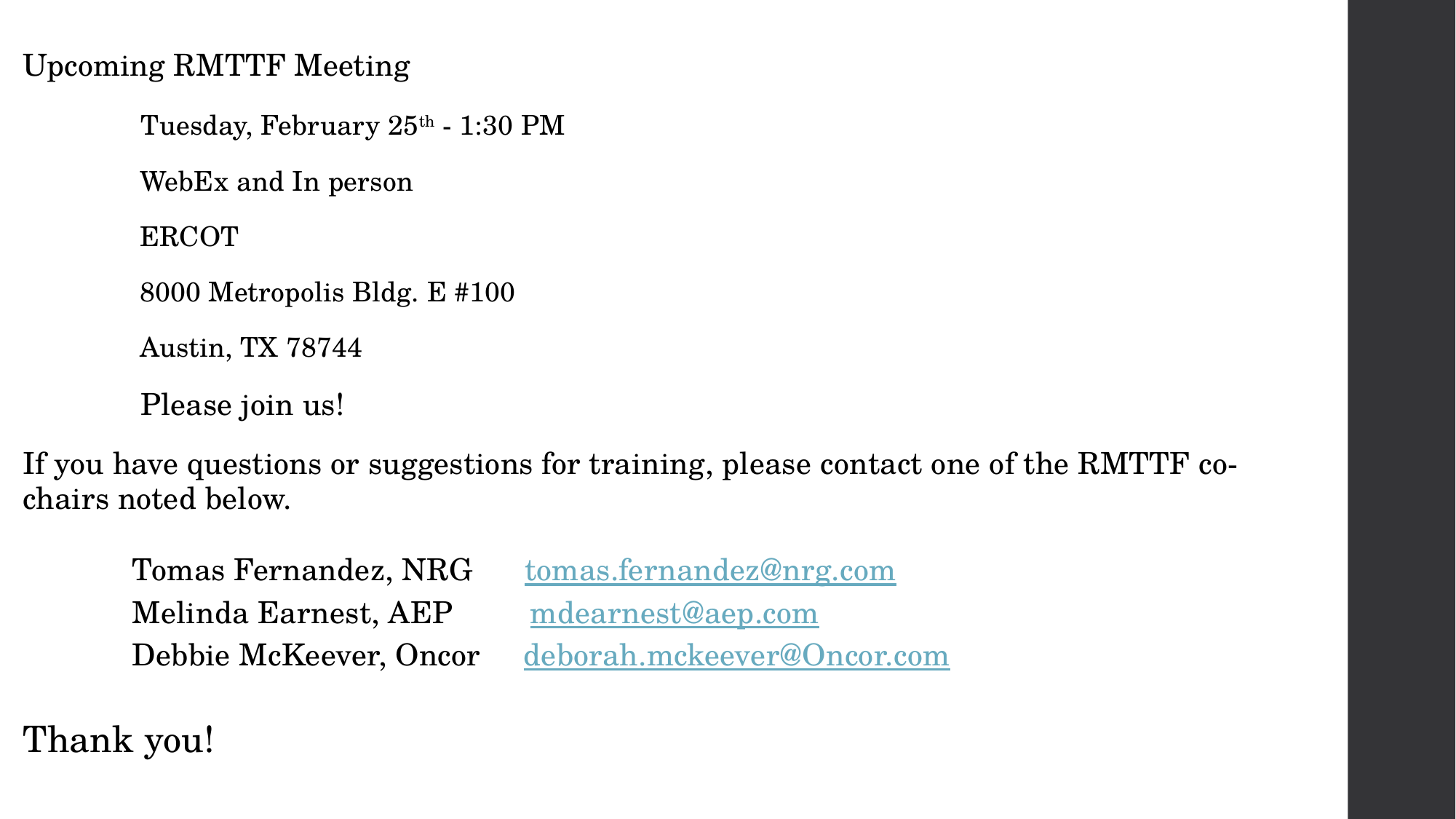

Upcoming RMTTF Meeting
	 Tuesday, February 25th - 1:30 PM
	 WebEx and In person
	 ERCOT
	 8000 Metropolis Bldg. E #100
	 Austin, TX 78744
	 Please join us!
If you have questions or suggestions for training, please contact one of the RMTTF co-chairs noted below.
	Tomas Fernandez, NRG      tomas.fernandez@nrg.com
         	Melinda Earnest, AEP         mdearnest@aep.com
          	Debbie McKeever, Oncor     deborah.mckeever@Oncor.com
Thank you!